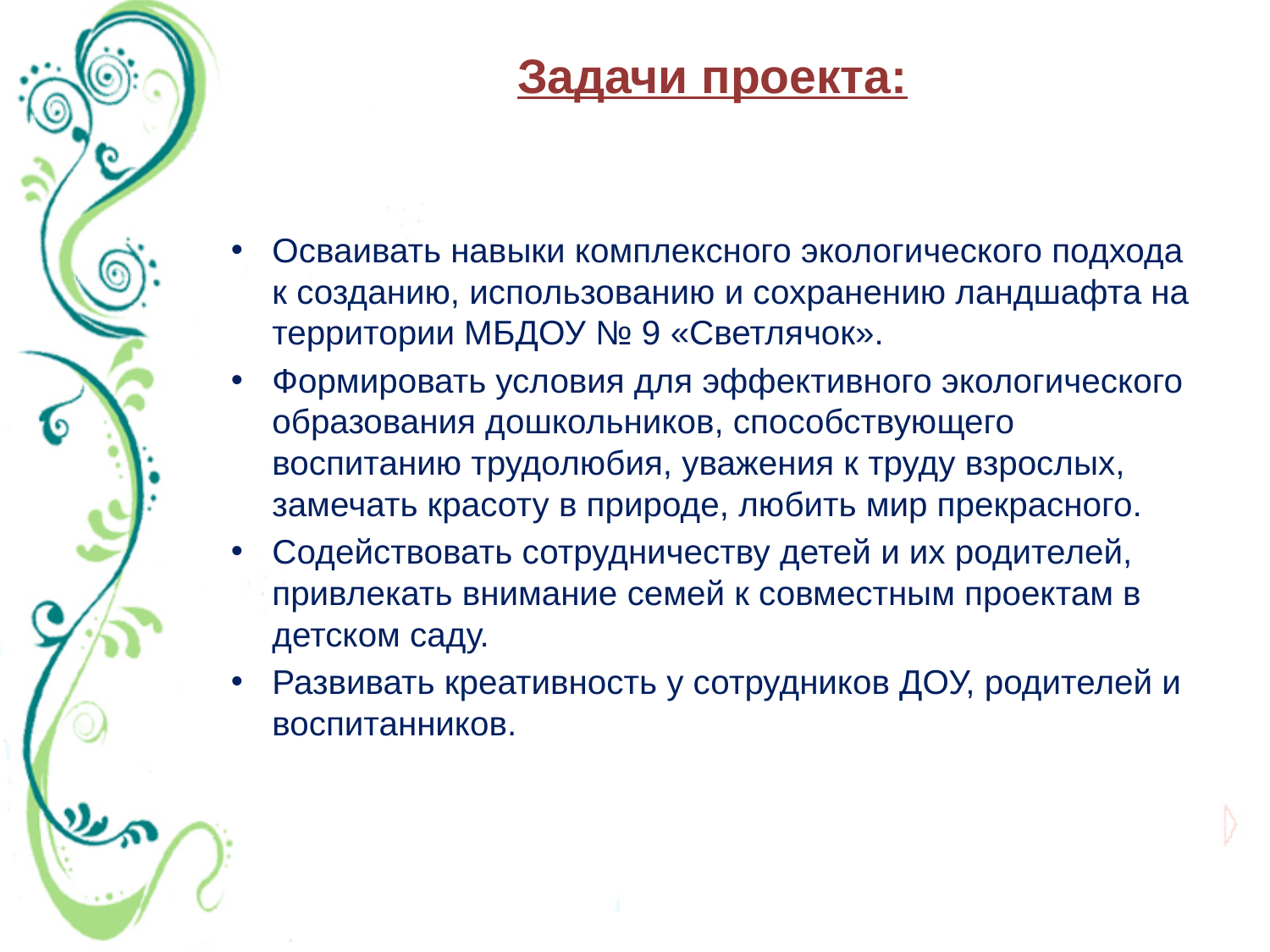

# Задачи проекта:
Осваивать навыки комплексного экологического подхода к созданию, использованию и сохранению ландшафта на территории МБДОУ № 9 «Светлячок».
Формировать условия для эффективного экологического образования дошкольников, способствующего воспитанию трудолюбия, уважения к труду взрослых, замечать красоту в природе, любить мир прекрасного.
Содействовать сотрудничеству детей и их родителей, привлекать внимание семей к совместным проектам в детском саду.
Развивать креативность у сотрудников ДОУ, родителей и воспитанников.